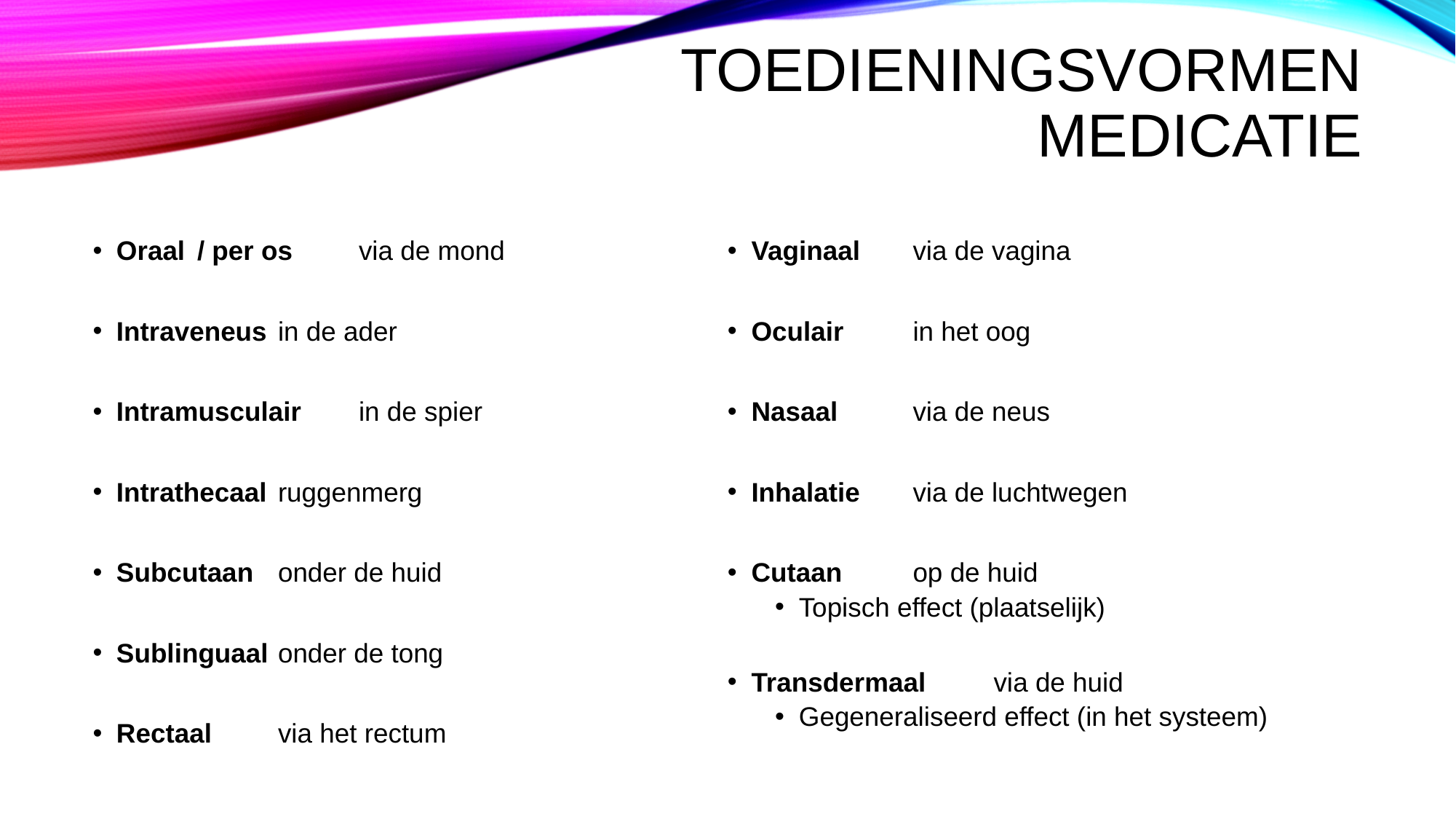

# Toedieningsvormen medicatie
Oraal	/ per os		via de mond

Intraveneus		in de ader

Intramusculair	in de spier

Intrathecaal		ruggenmerg

Subcutaan		onder de huid

Sublinguaal		onder de tong

Rectaal		via het rectum

Vaginaal		via de vagina

Oculair		in het oog

Nasaal		via de neus

Inhalatie		via de luchtwegen

Cutaan		op de huid
Topisch effect (plaatselijk)

Transdermaal	via de huid
Gegeneraliseerd effect (in het systeem)